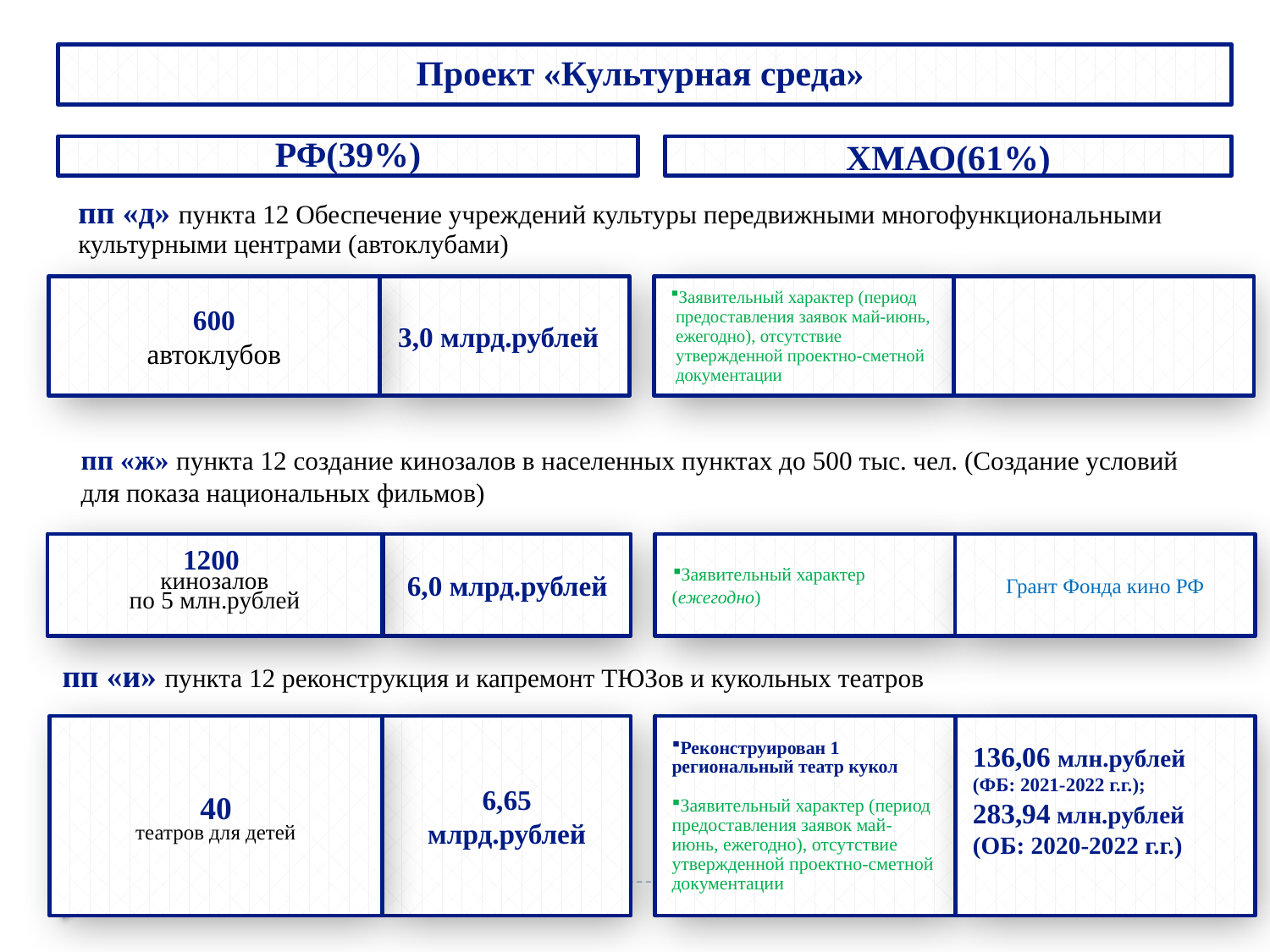

Проект «Культурная среда»
РФ(39%)
ХМАО(61%)
пп «д» пункта 12 Обеспечение учреждений культуры передвижными многофункциональными культурными центрами (автоклубами)
600
автоклубов
3,0 млрд.рублей
Заявительный характер (период предоставления заявок май-июнь, ежегодно), отсутствие утвержденной проектно-сметной документации

пп «ж» пункта 12 создание кинозалов в населенных пунктах до 500 тыс. чел. (Создание условий для показа национальных фильмов)
1200
кинозалов
по 5 млн.рублей
6,0 млрд.рублей
Заявительный характер (ежегодно)
Грант Фонда кино РФ
пп «и» пункта 12 реконструкция и капремонт ТЮЗов и кукольных театров
40
театров для детей
6,65 млрд.рублей
Реконструирован 1 региональный театр кукол

Заявительный характер (период предоставления заявок май-июнь, ежегодно), отсутствие утвержденной проектно-сметной документации
136,06 млн.рублей  (ФБ: 2021-2022 г.г.);
283,94 млн.рублей (ОБ: 2020-2022 г.г.)